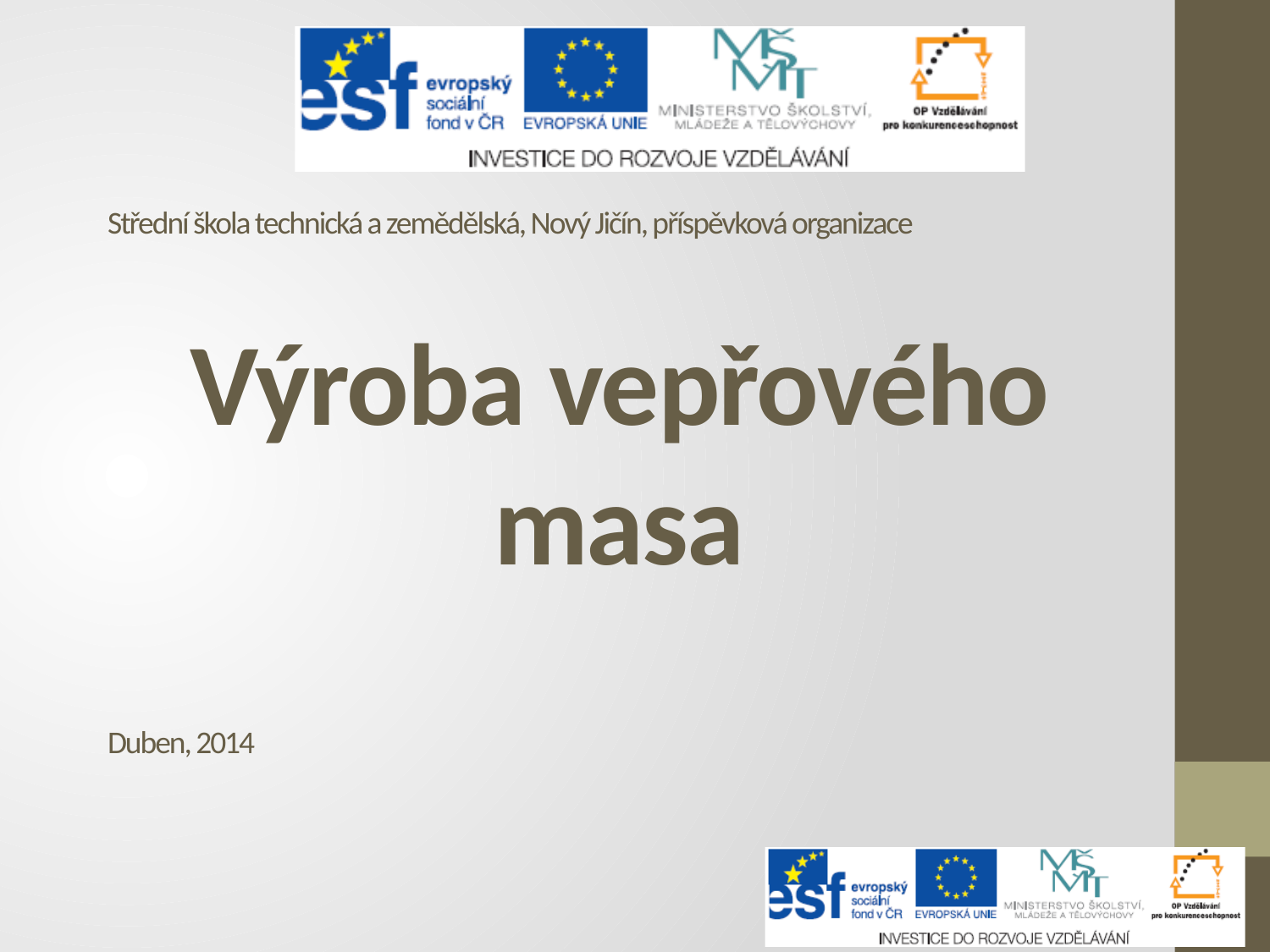

Střední škola technická a zemědělská, Nový Jičín, příspěvková organizace
# Výroba vepřového masa
Duben, 2014